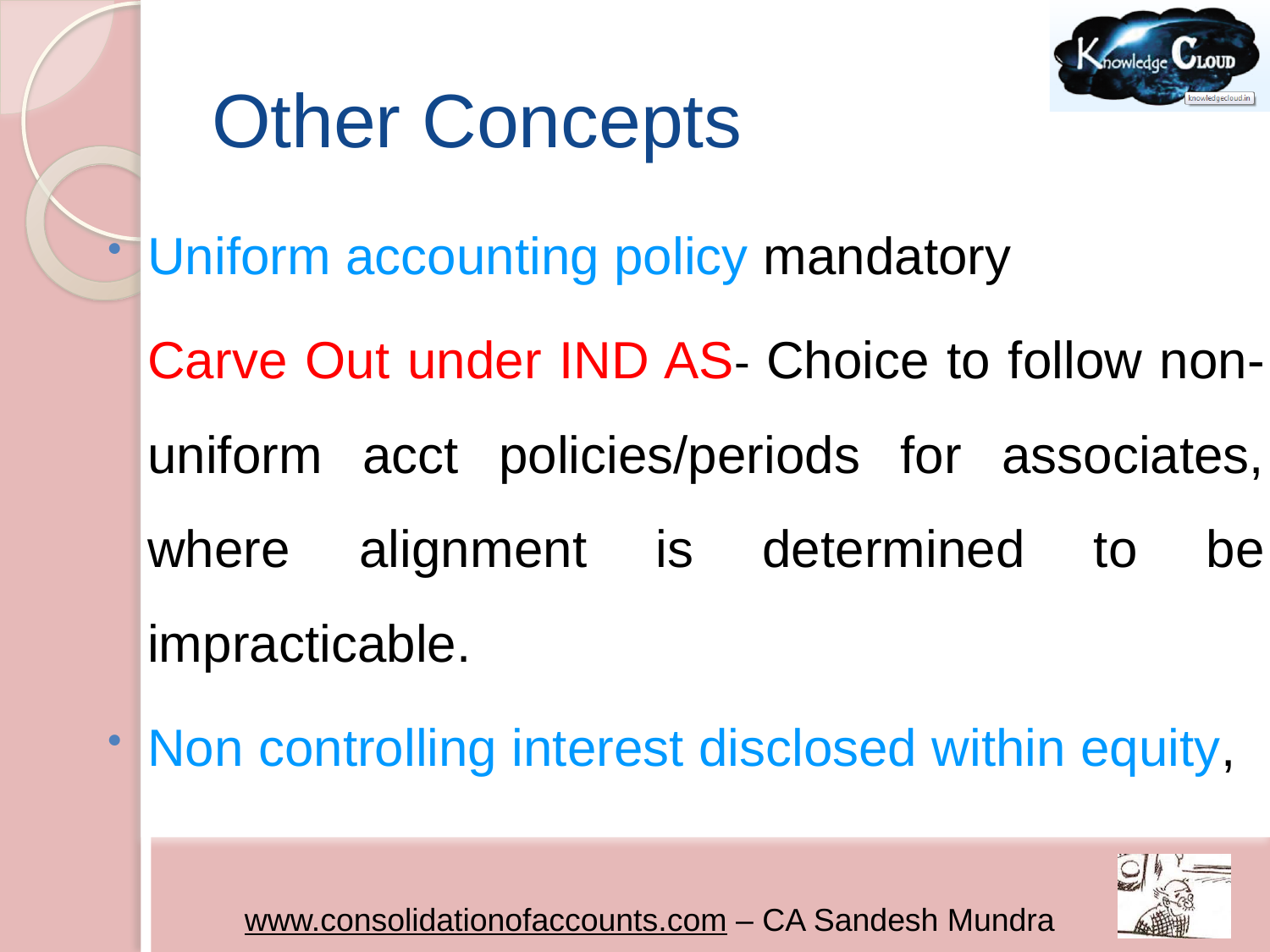

# Other Concepts
Uniform accounting policy mandatory
	Carve Out under IND AS- Choice to follow non-uniform acct policies/periods for associates, where alignment is determined to be impracticable.
Non controlling interest disclosed within equity,